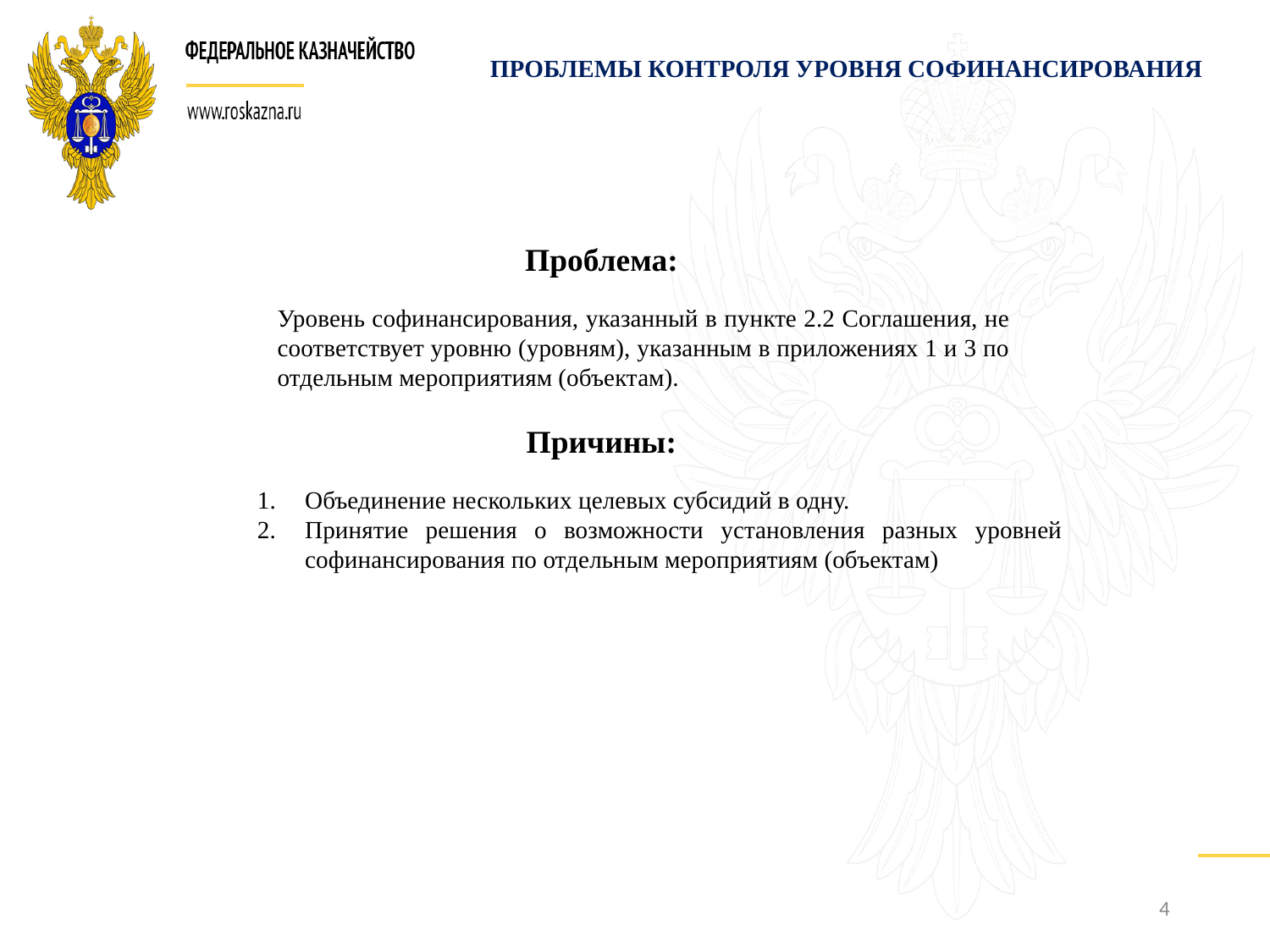

ПРОБЛЕМЫ КОНТРОЛЯ УРОВНЯ СОФИНАНСИРОВАНИЯ
Проблема:
Уровень софинансирования, указанный в пункте 2.2 Соглашения, не соответствует уровню (уровням), указанным в приложениях 1 и 3 по отдельным мероприятиям (объектам).
Причины:
Объединение нескольких целевых субсидий в одну.
Принятие решения о возможности установления разных уровней софинансирования по отдельным мероприятиям (объектам)
4